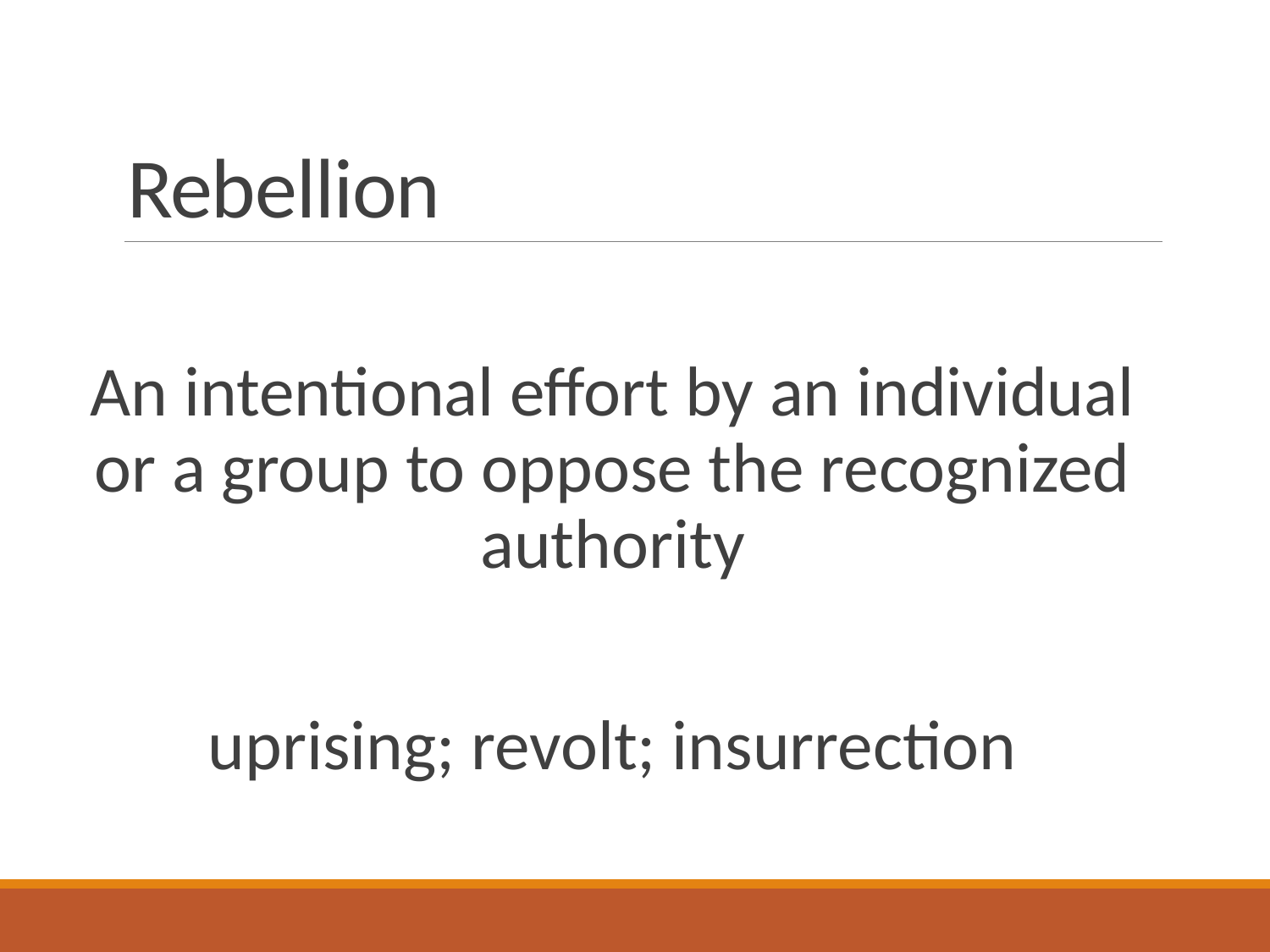

# Rebellion
An intentional effort by an individual or a group to oppose the recognized authority

uprising; revolt; insurrection